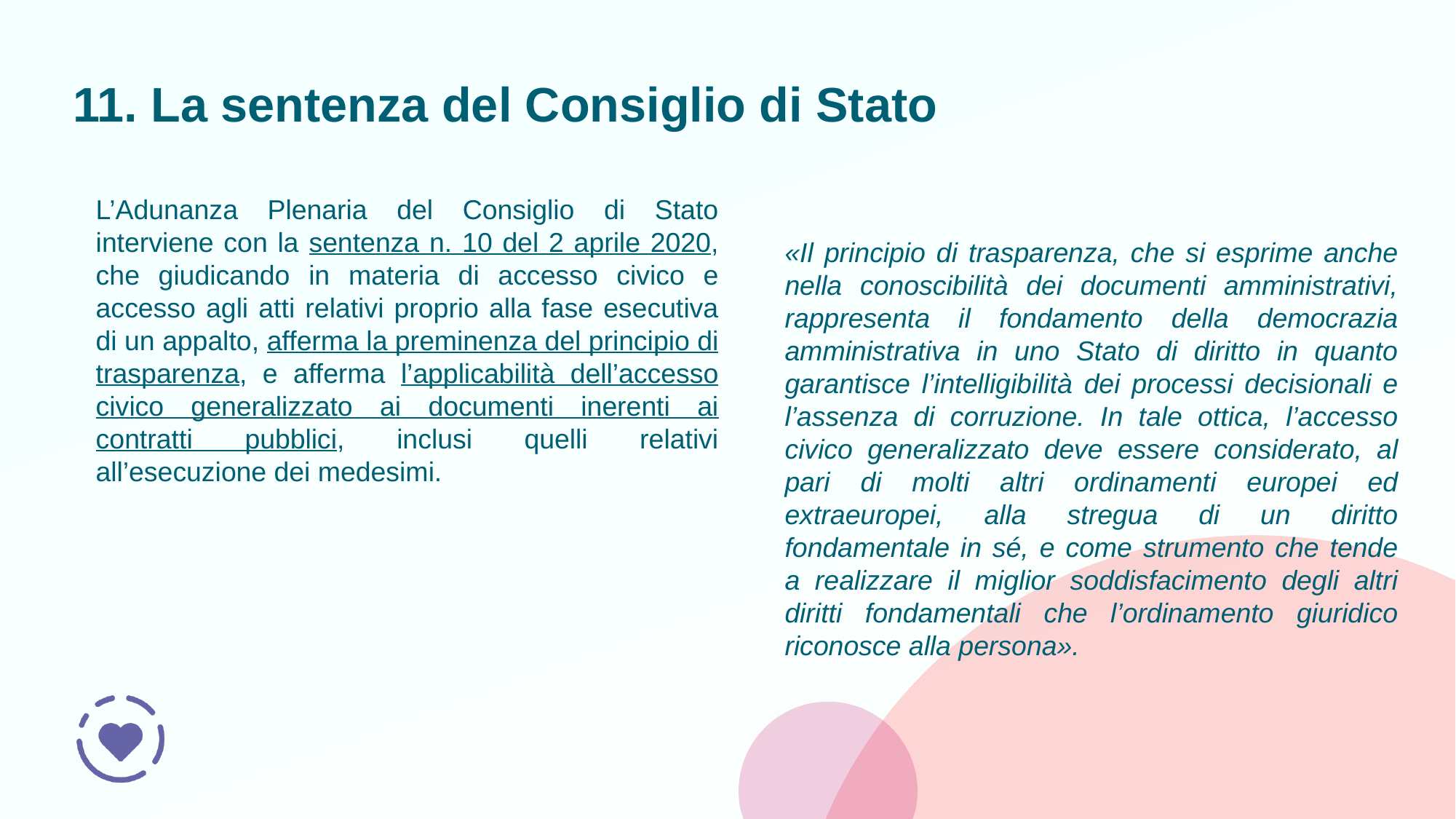

# 11. La sentenza del Consiglio di Stato
L’Adunanza Plenaria del Consiglio di Stato interviene con la sentenza n. 10 del 2 aprile 2020, che giudicando in materia di accesso civico e accesso agli atti relativi proprio alla fase esecutiva di un appalto, afferma la preminenza del principio di trasparenza, e afferma l’applicabilità dell’accesso civico generalizzato ai documenti inerenti ai contratti pubblici, inclusi quelli relativi all’esecuzione dei medesimi.
«Il principio di trasparenza, che si esprime anche nella conoscibilità dei documenti amministrativi, rappresenta il fondamento della democrazia amministrativa in uno Stato di diritto in quanto garantisce l’intelligibilità dei processi decisionali e l’assenza di corruzione. In tale ottica, l’accesso civico generalizzato deve essere considerato, al pari di molti altri ordinamenti europei ed extraeuropei, alla stregua di un diritto fondamentale in sé, e come strumento che tende a realizzare il miglior soddisfacimento degli altri diritti fondamentali che l’ordinamento giuridico riconosce alla persona».